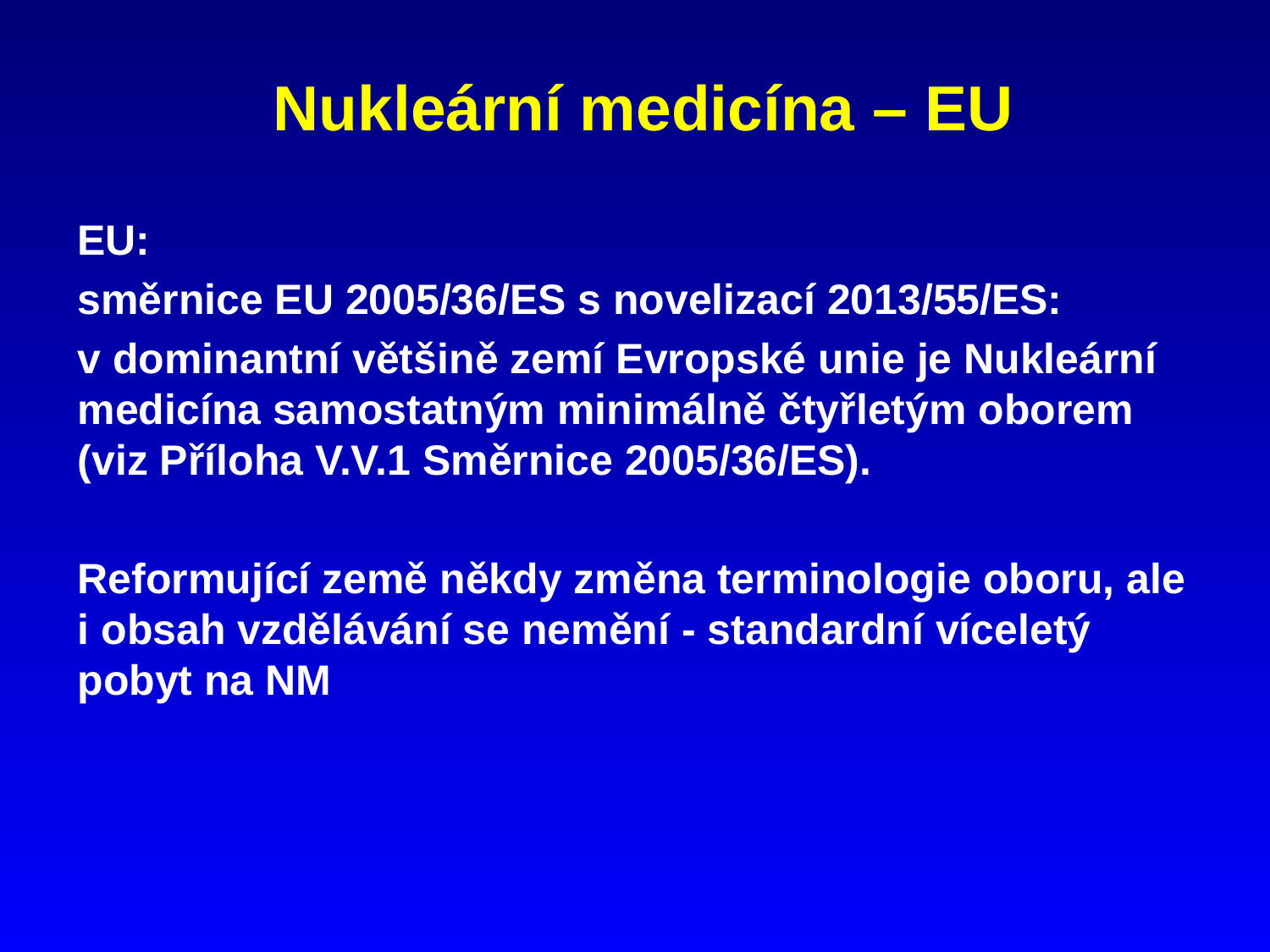

# Nukleární medicína – EU
EU:
směrnice EU 2005/36/ES s novelizací 2013/55/ES:
v dominantní většině zemí Evropské unie je Nukleární medicína samostatným minimálně čtyřletým oborem (viz Příloha V.V.1 Směrnice 2005/36/ES).

Reformující země někdy změna terminologie oboru, ale i obsah vzdělávání se nemění - standardní víceletý pobyt na NM